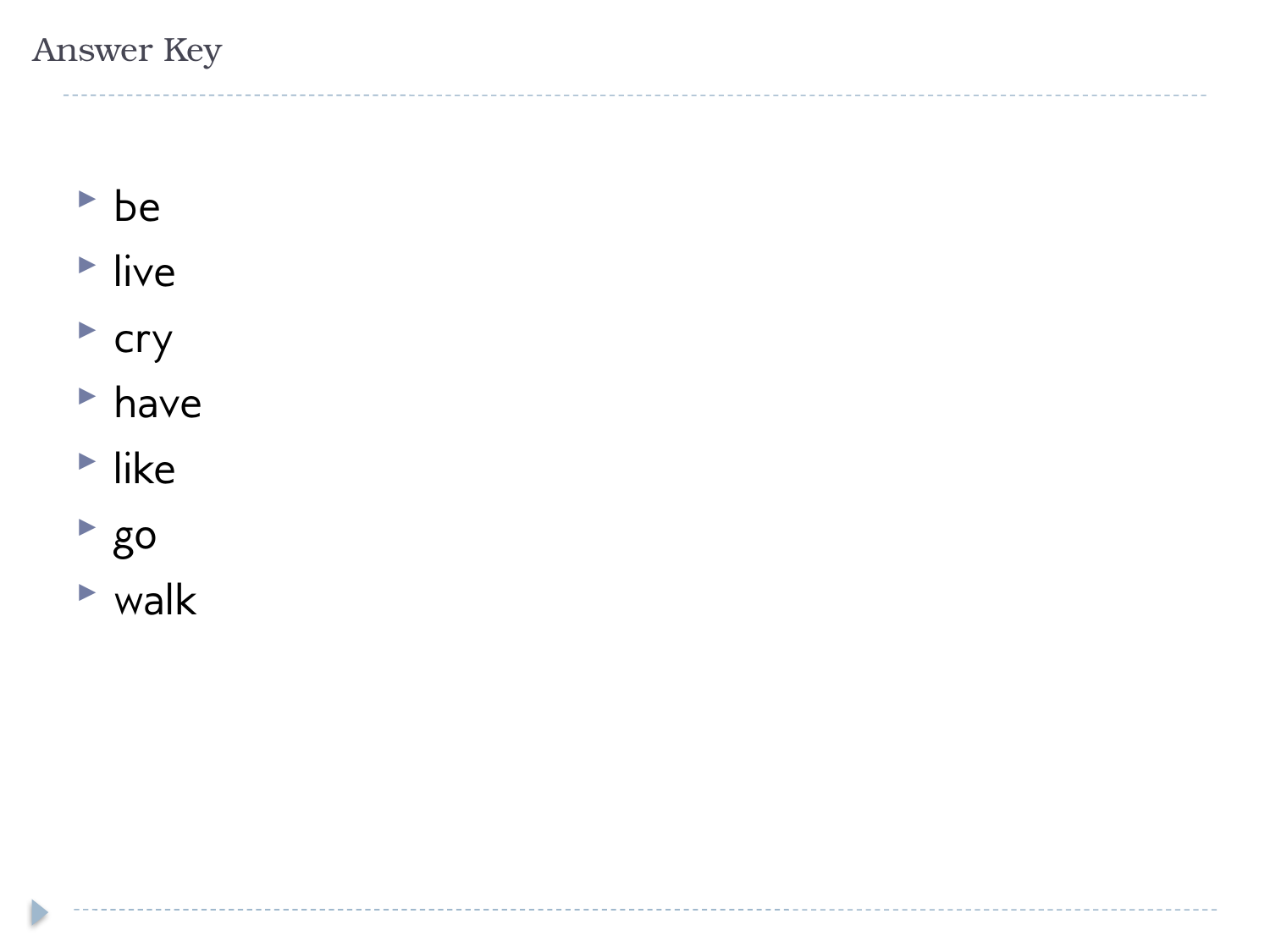

# Answer Key
be
live
cry
have
like
go
walk